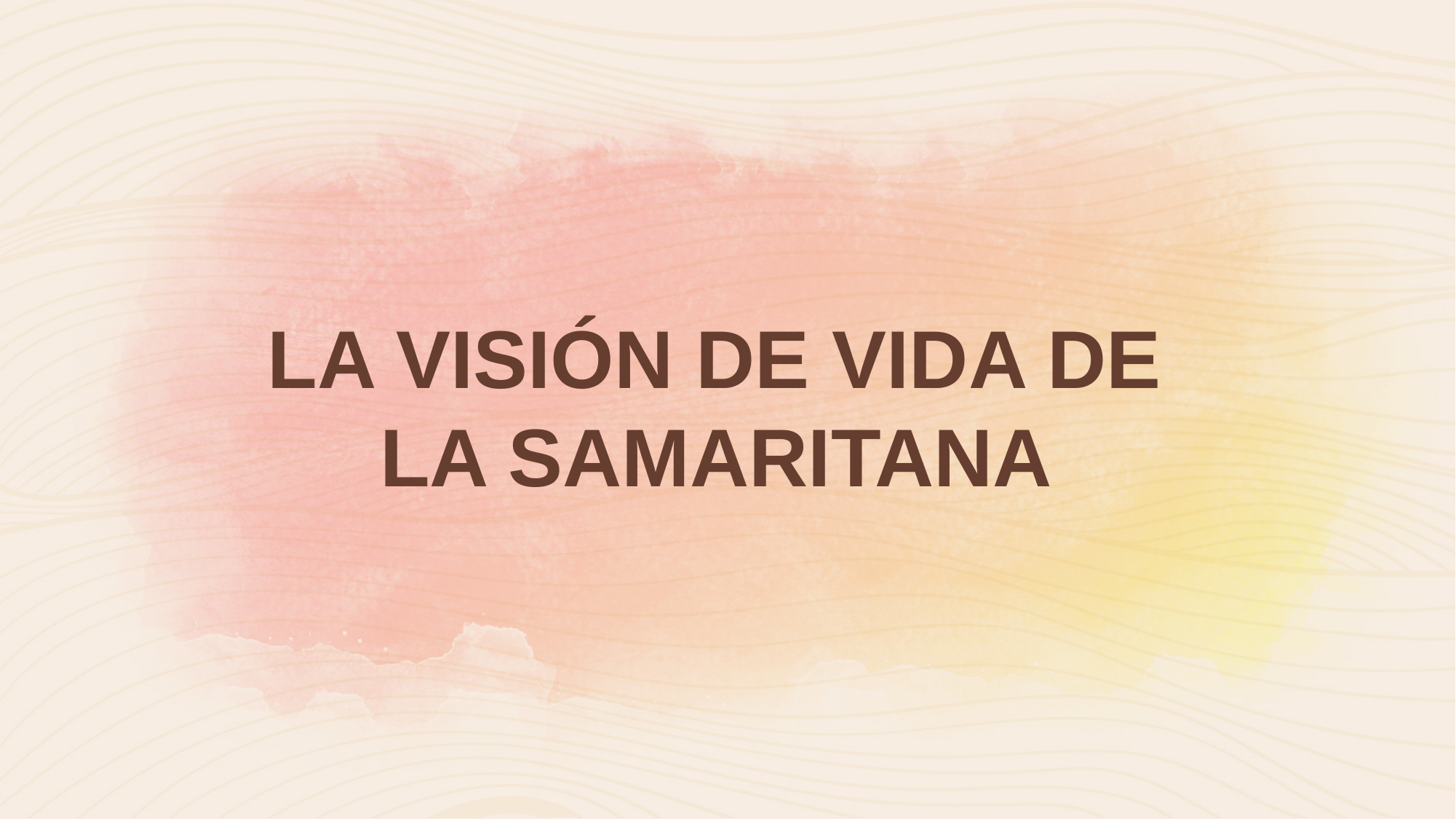

LA VISIÓN DE VIDA DE
LA SAMARITANA